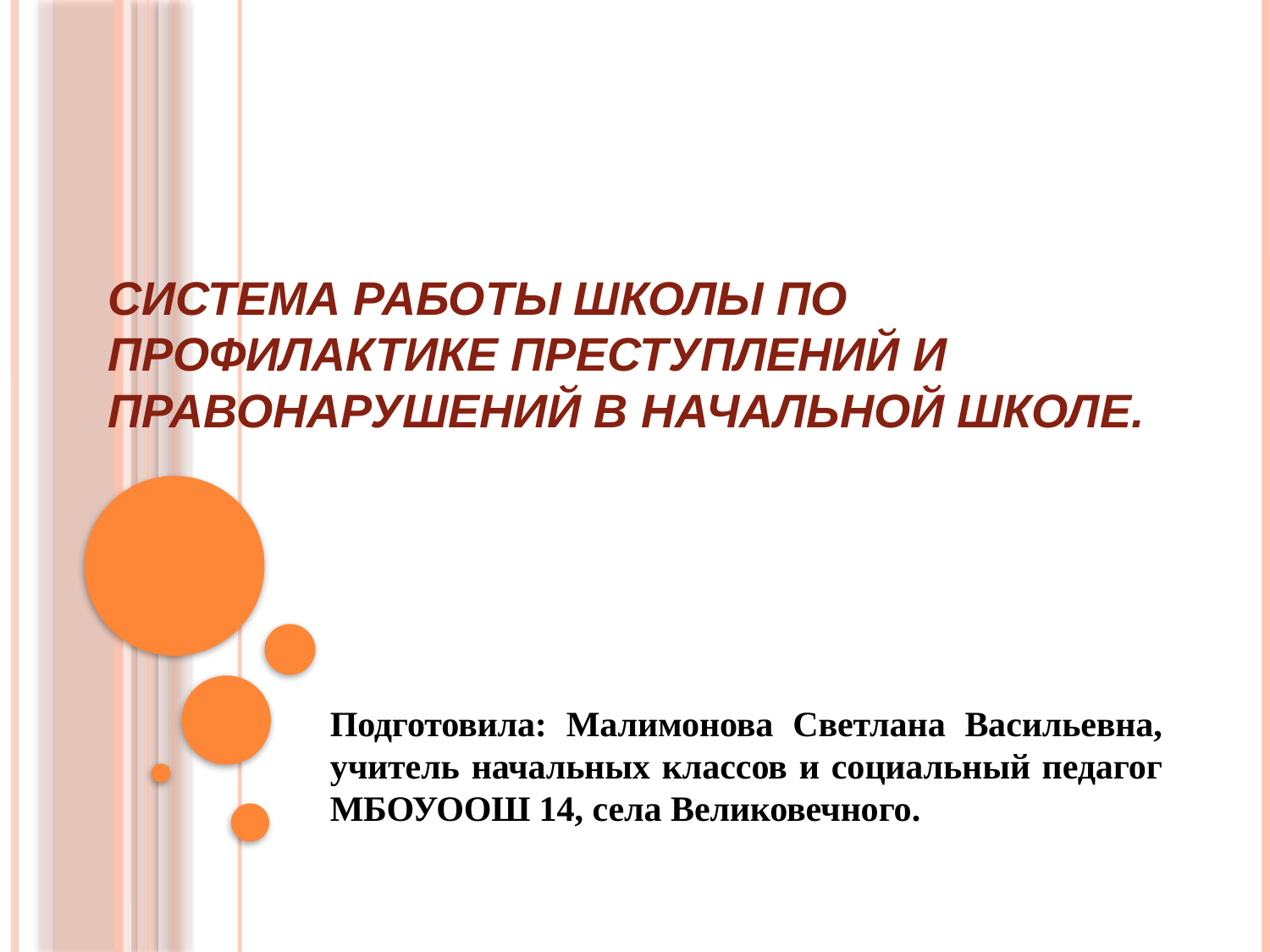

# Система работы школы по профилактике преступлений и правонарушений в начальной школе.
Подготовила: Малимонова Светлана Васильевна, учитель начальных классов и социальный педагог МБОУООШ 14, села Великовечного.